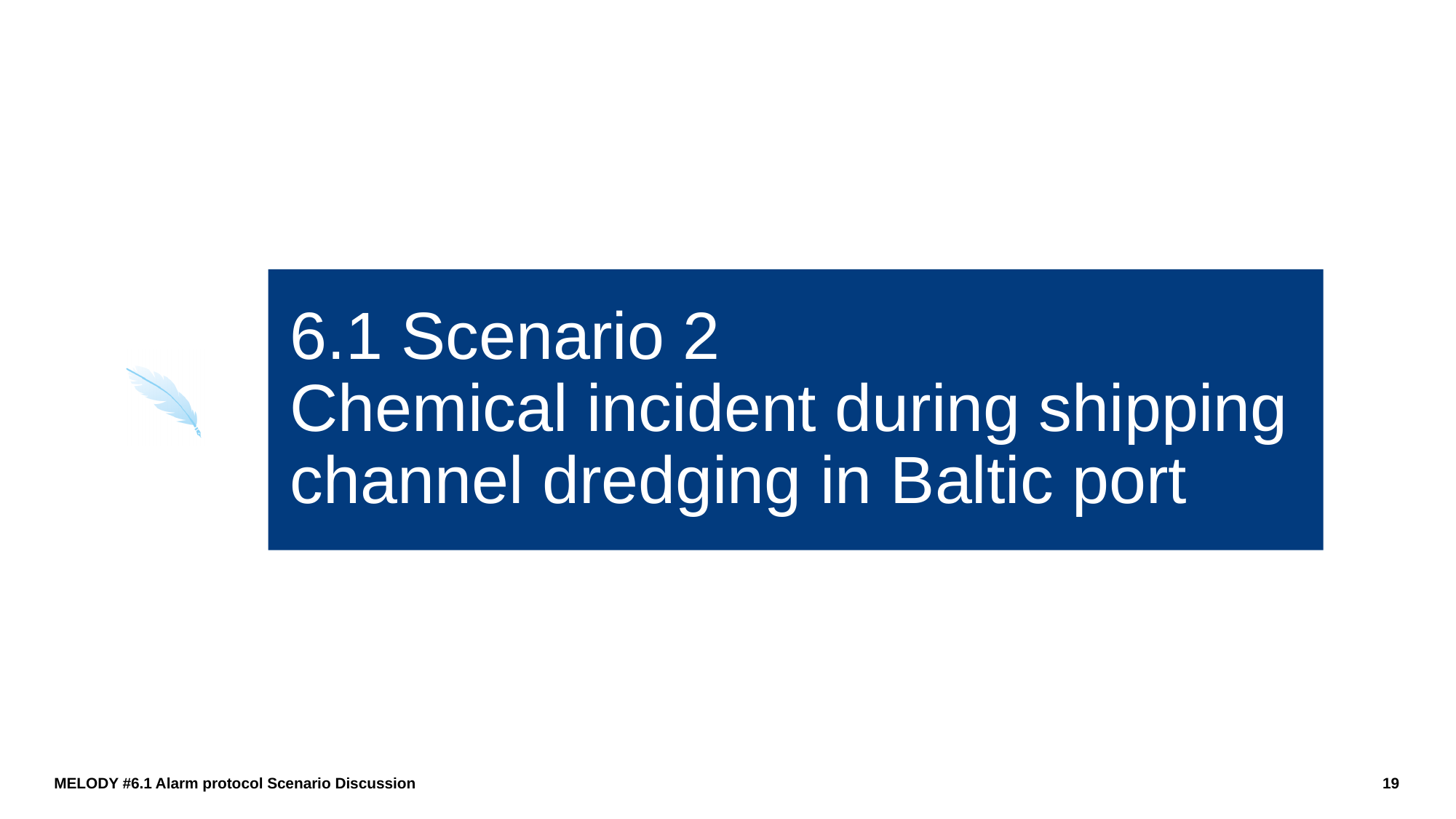

# 6.1 Scenario 2 Chemical incident during shipping channel dredging in Baltic port
MELODY #6.1 Alarm protocol Scenario Discussion
19